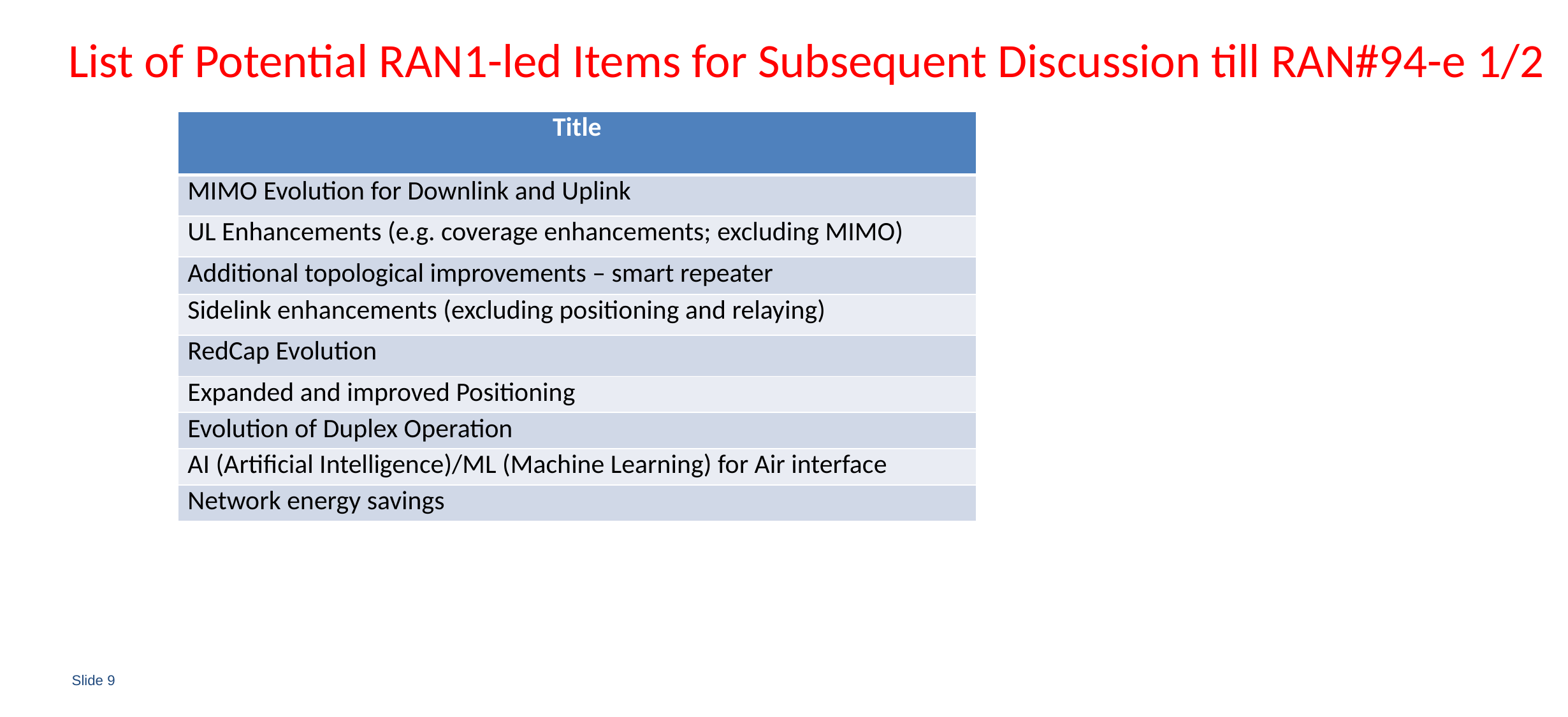

# List of Potential RAN1-led Items for Subsequent Discussion till RAN#94-e 1/2
| Title |
| --- |
| MIMO Evolution for Downlink and Uplink |
| UL Enhancements (e.g. coverage enhancements; excluding MIMO) |
| Additional topological improvements – smart repeater |
| Sidelink enhancements (excluding positioning and relaying) |
| RedCap Evolution |
| Expanded and improved Positioning |
| Evolution of Duplex Operation |
| AI (Artificial Intelligence)/ML (Machine Learning) for Air interface |
| Network energy savings |